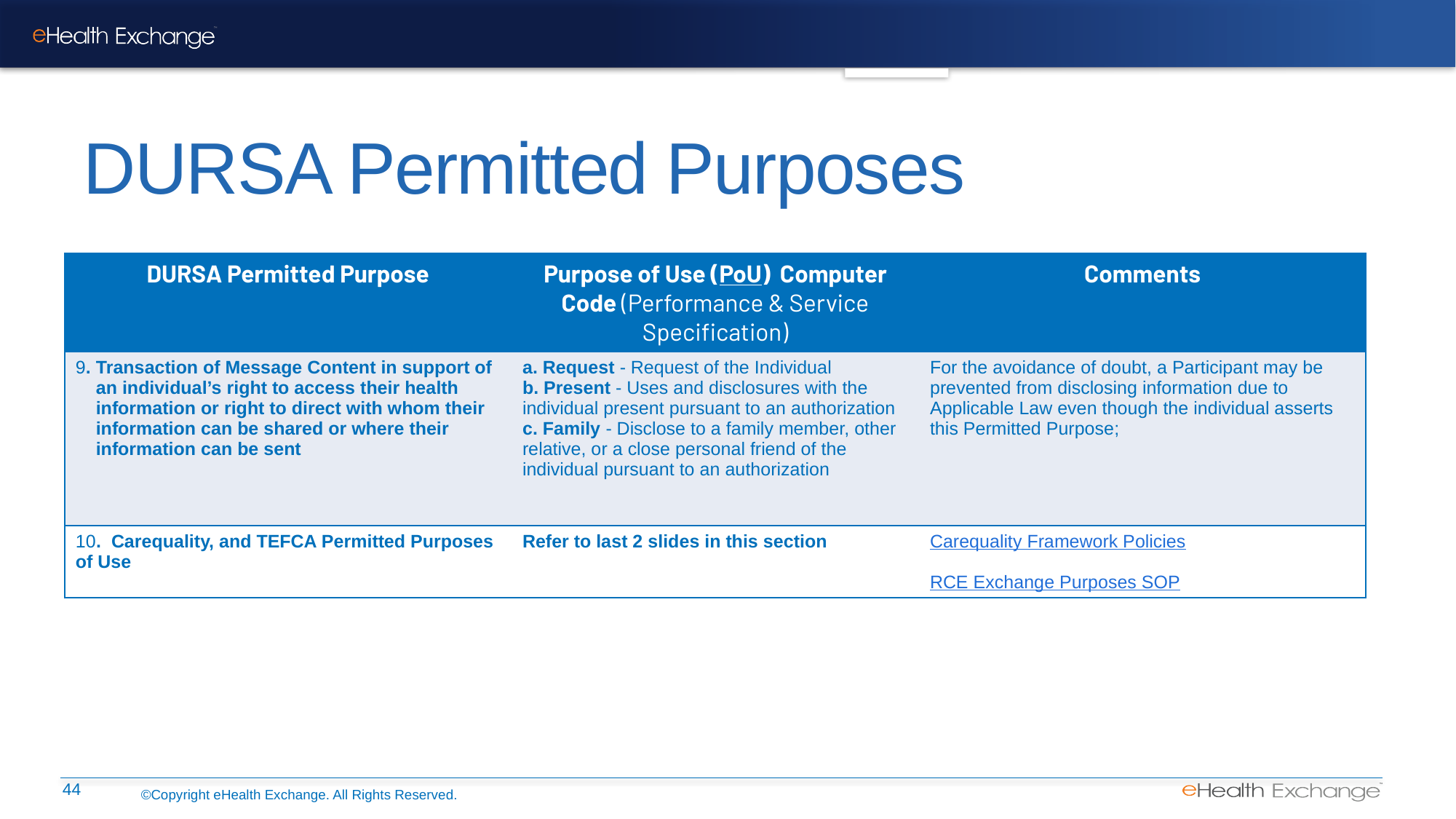

# DURSA Permitted Purposes

| DURSA Permitted Purpose | Purpose of Use (PoU) Computer Code (Performance & Service Specification) | Comments |
| --- | --- | --- |
| 9. Transaction of Message Content in support of an individual’s right to access their health information or right to direct with whom their information can be shared or where their information can be sent | a. Request - Request of the Individual b. Present - Uses and disclosures with the individual present pursuant to an authorization c. Family - Disclose to a family member, other relative, or a close personal friend of the individual pursuant to an authorization | For the avoidance of doubt, a Participant may be prevented from disclosing information due to Applicable Law even though the individual asserts this Permitted Purpose; |
| 10. Carequality, and TEFCA Permitted Purposes of Use | Refer to last 2 slides in this section | Carequality Framework Policies RCE Exchange Purposes SOP |
©Copyright eHealth Exchange. All Rights Reserved.
44